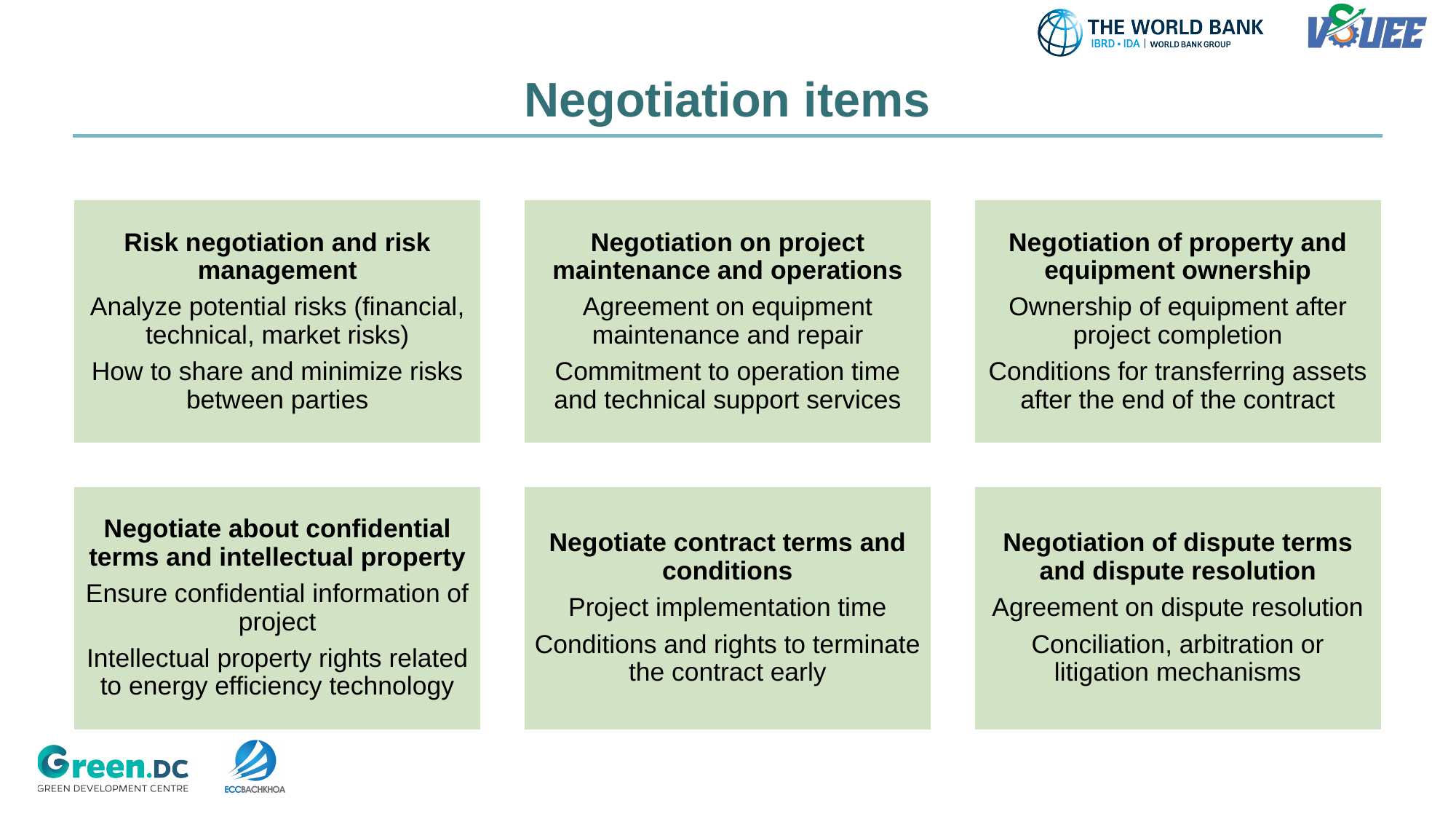

Negotiation items
Risk negotiation and risk management
Analyze potential risks (financial, technical, market risks)
How to share and minimize risks between parties
Negotiation on project maintenance and operations
Agreement on equipment maintenance and repair
Commitment to operation time and technical support services
Negotiation of property and equipment ownership
Ownership of equipment after project completion
Conditions for transferring assets after the end of the contract
Negotiate about confidential terms and intellectual property
Ensure confidential information of project
Intellectual property rights related to energy efficiency technology
Negotiate contract terms and conditions
Project implementation time
Conditions and rights to terminate the contract early
Negotiation of dispute terms and dispute resolution
Agreement on dispute resolution
Conciliation, arbitration or litigation mechanisms